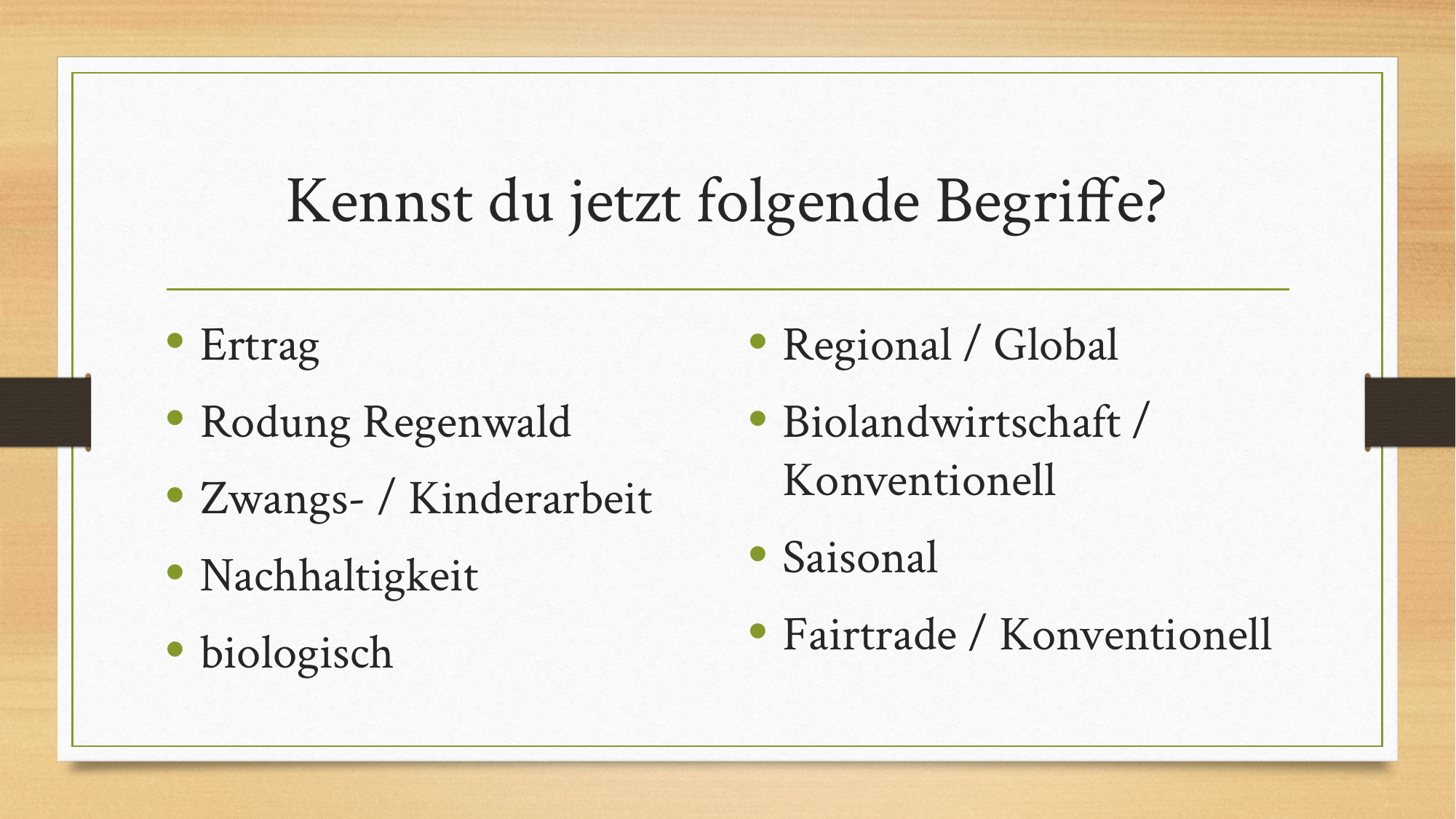

# Kennst du jetzt folgende Begriffe?
Ertrag
Rodung Regenwald
Zwangs- / Kinderarbeit
Nachhaltigkeit
biologisch

Regional / Global
Biolandwirtschaft / Konventionell
Saisonal
Fairtrade / Konventionell